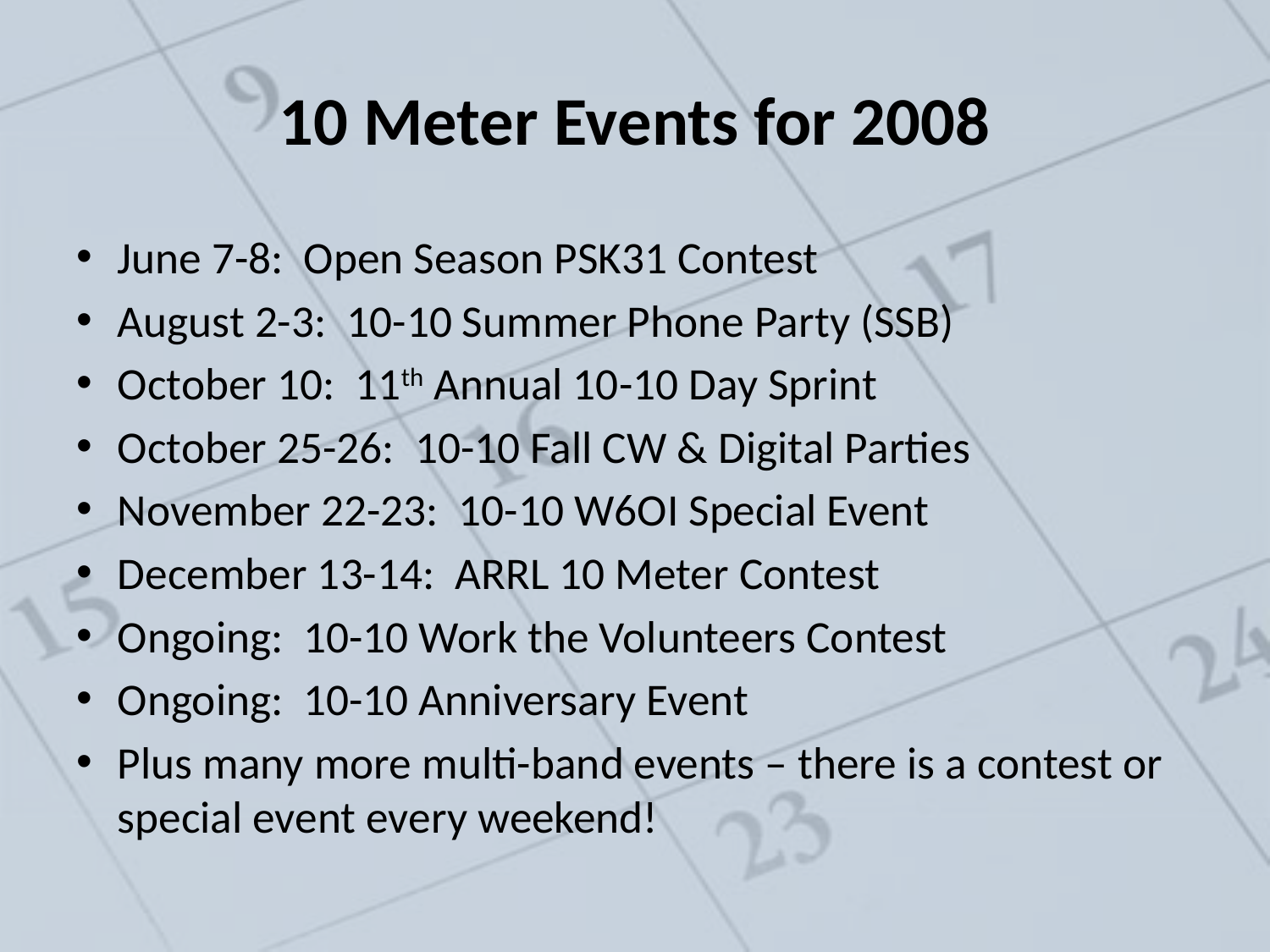

# 10 Meter Events for 2008
June 7-8:  Open Season PSK31 Contest
August 2-3:  10-10 Summer Phone Party (SSB)
October 10:  11th Annual 10-10 Day Sprint
October 25-26:  10-10 Fall CW & Digital Parties
November 22-23:  10-10 W6OI Special Event
December 13-14:  ARRL 10 Meter Contest
Ongoing:  10-10 Work the Volunteers Contest
Ongoing:  10-10 Anniversary Event
Plus many more multi-band events – there is a contest or special event every weekend!